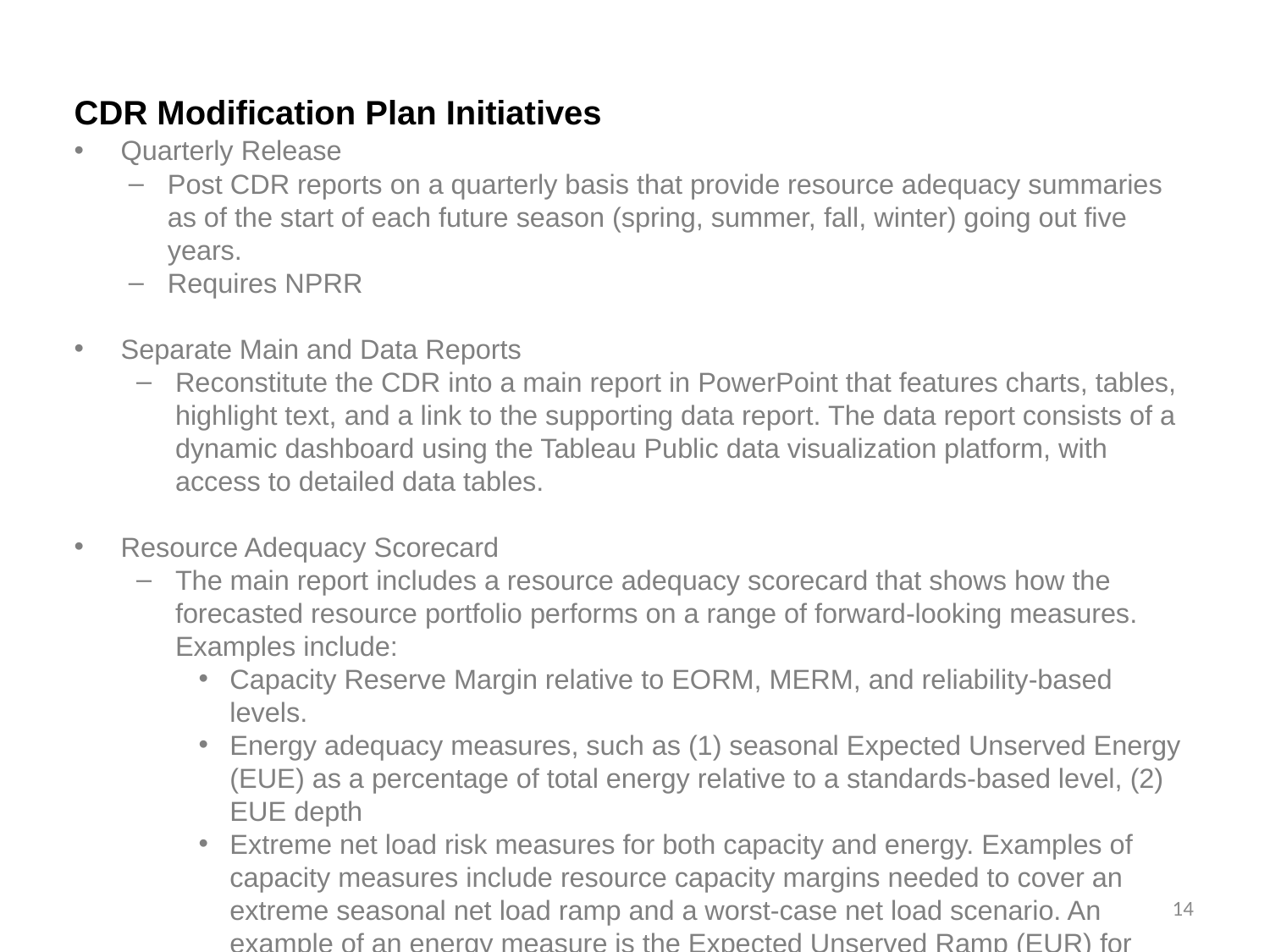

# CDR Modification Plan Initiatives
Quarterly Release
Post CDR reports on a quarterly basis that provide resource adequacy summaries as of the start of each future season (spring, summer, fall, winter) going out five years.
Requires NPRR

Separate Main and Data Reports
Reconstitute the CDR into a main report in PowerPoint that features charts, tables, highlight text, and a link to the supporting data report. The data report consists of a dynamic dashboard using the Tableau Public data visualization platform, with access to detailed data tables.

Resource Adequacy Scorecard
The main report includes a resource adequacy scorecard that shows how the forecasted resource portfolio performs on a range of forward-looking measures. Examples include:
Capacity Reserve Margin relative to EORM, MERM, and reliability-based levels.
Energy adequacy measures, such as (1) seasonal Expected Unserved Energy (EUE) as a percentage of total energy relative to a standards-based level, (2) EUE depth
Extreme net load risk measures for both capacity and energy. Examples of capacity measures include resource capacity margins needed to cover an extreme seasonal net load ramp and a worst-case net load scenario. An example of an energy measure is the Expected Unserved Ramp (EUR) for given periods.
Requires PUCT rulemaking and approval

14